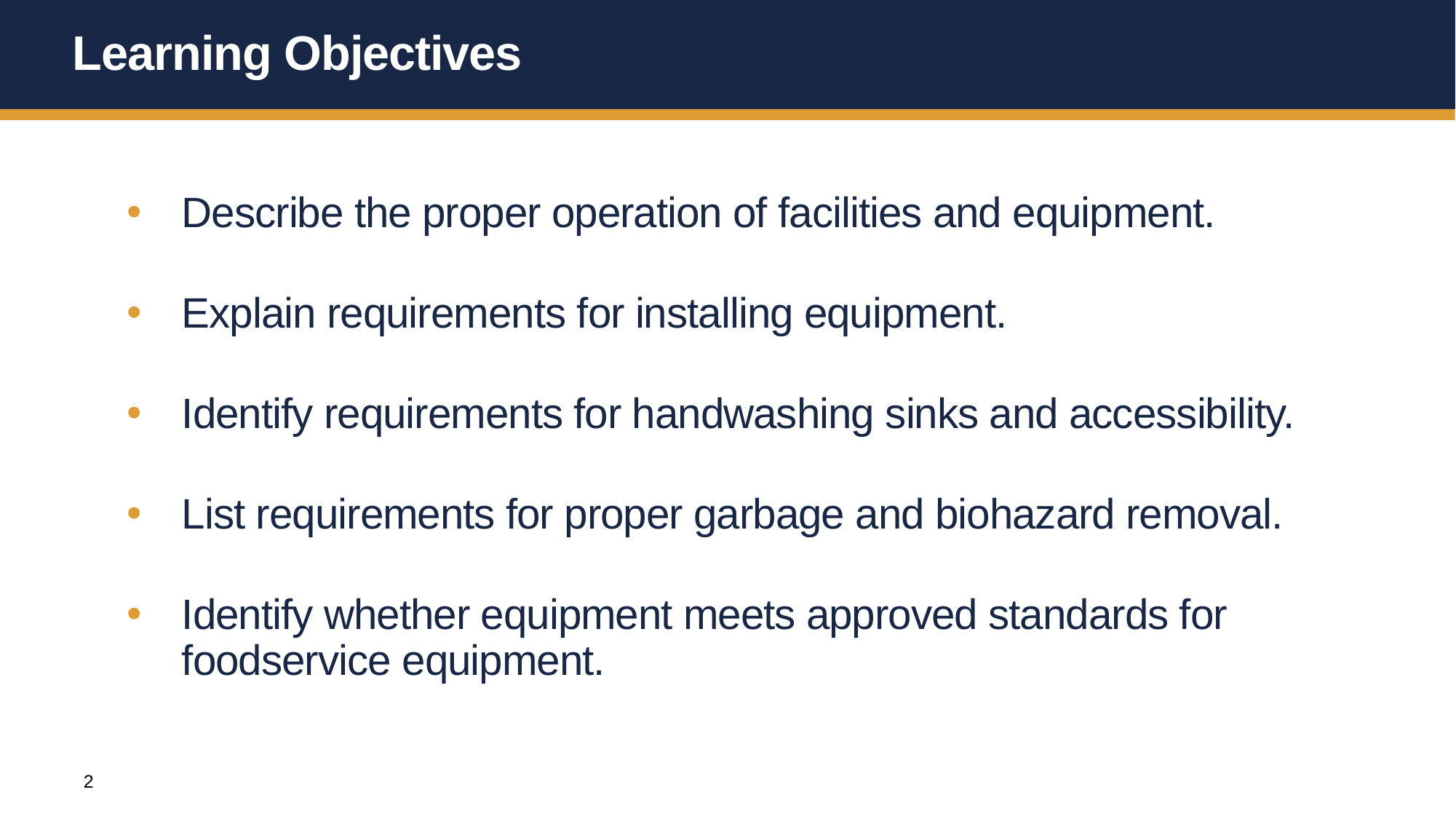

# Learning Objectives
Describe the proper operation of facilities and equipment.
Explain requirements for installing equipment.
Identify requirements for handwashing sinks and accessibility.
List requirements for proper garbage and biohazard removal.
Identify whether equipment meets approved standards for foodservice equipment.
2